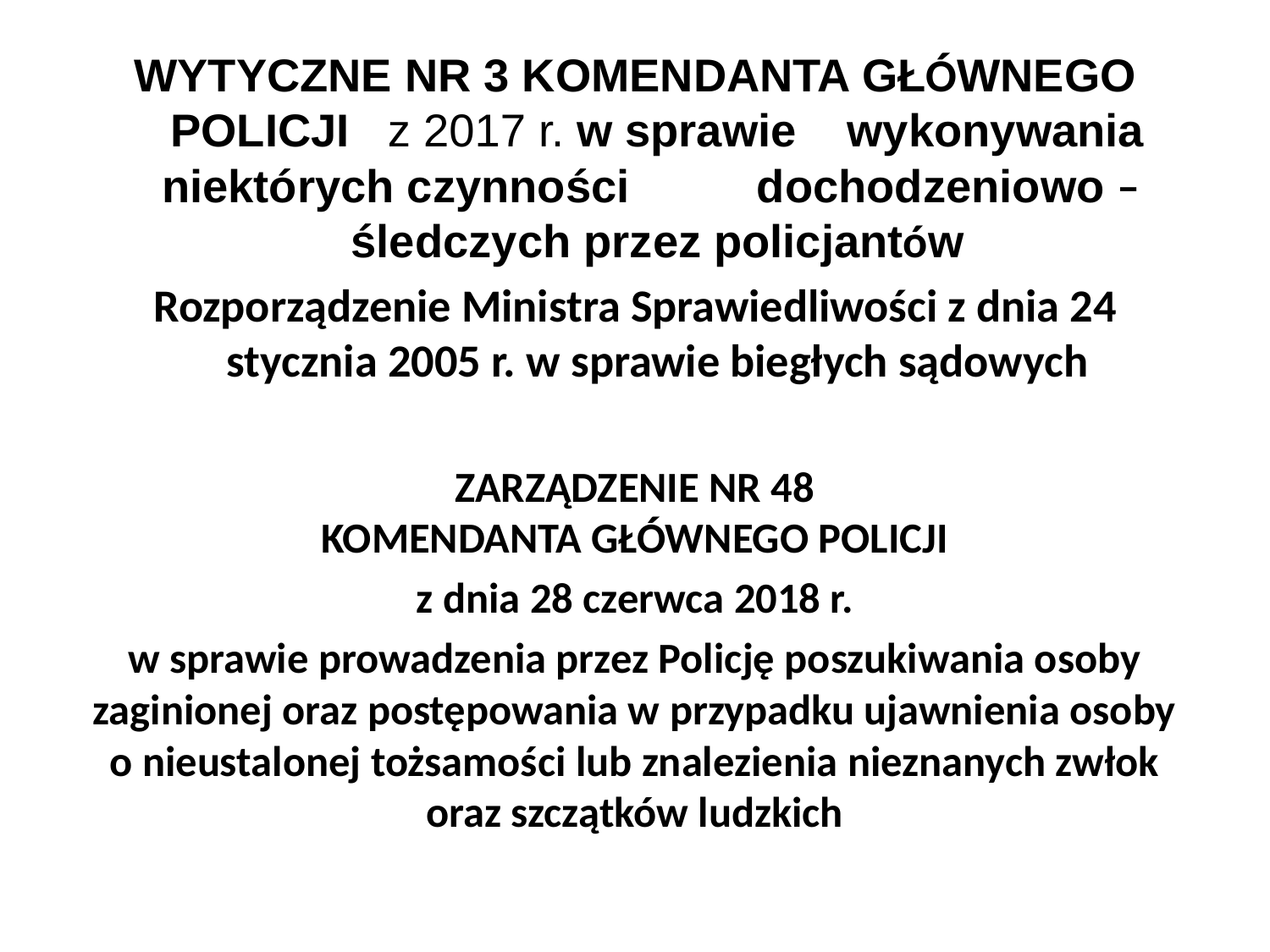

WYTYCZNE NR 3 KOMENDANTA GŁÓWNEGO POLICJI   z 2017 r. w sprawie    wykonywania niektórych czynności          dochodzeniowo –  śledczych przez policjantów
Rozporządzenie Ministra Sprawiedliwości z dnia 24 stycznia 2005 r. w sprawie biegłych sądowych

ZARZĄDZENIE NR 48
KOMENDANTA GŁÓWNEGO POLICJI
z dnia 28 czerwca 2018 r.
w sprawie prowadzenia przez Policję poszukiwania osoby zaginionej oraz postępowania w przypadku ujawnienia osoby o nieustalonej tożsamości lub znalezienia nieznanych zwłok oraz szczątków ludzkich